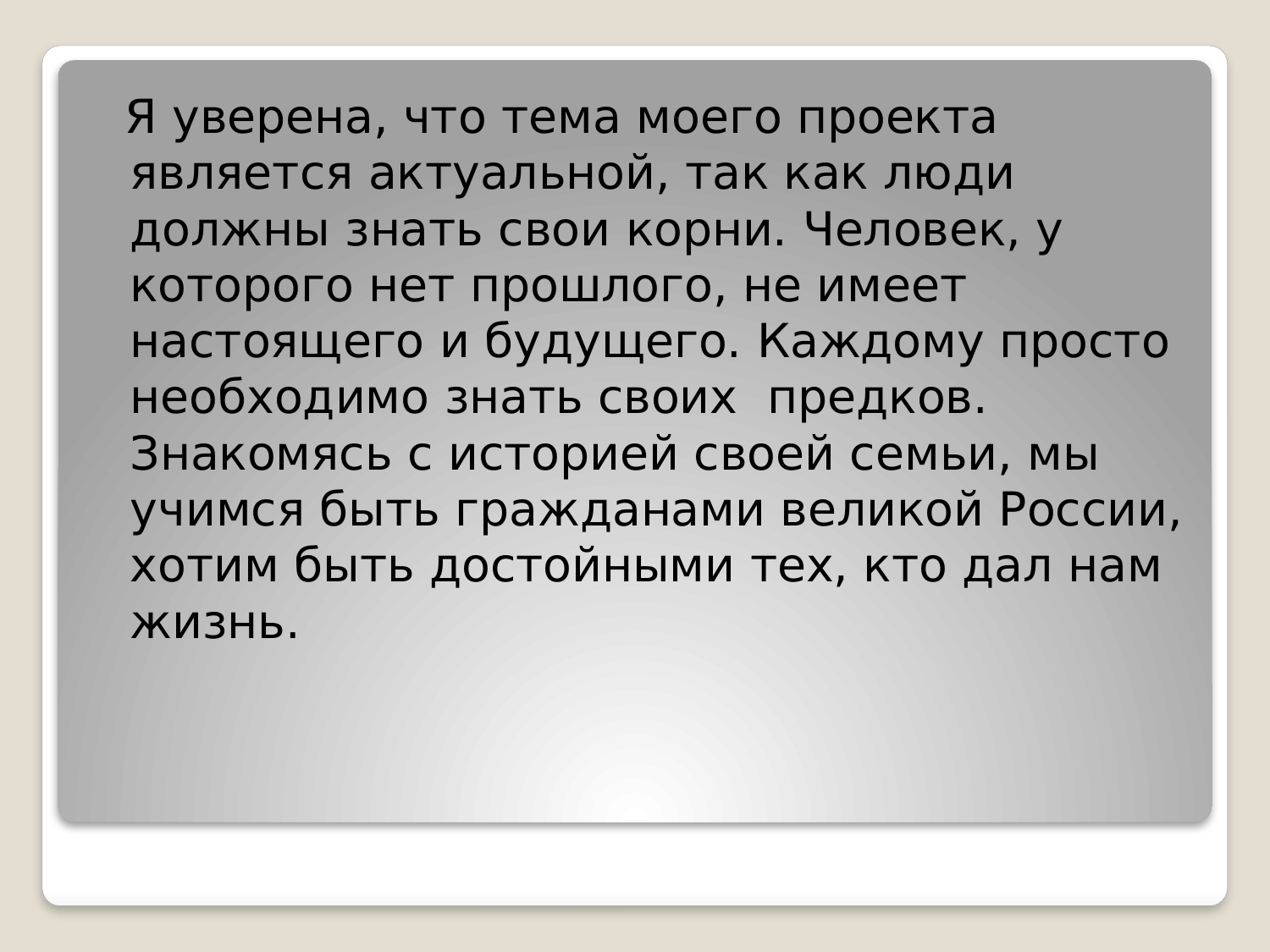

Я уверена, что тема моего проекта является актуальной, так как люди должны знать свои корни. Человек, у которого нет прошлого, не имеет настоящего и будущего. Каждому просто необходимо знать своих  предков. Знакомясь с историей своей семьи, мы учимся быть гражданами великой России, хотим быть достойными тех, кто дал нам жизнь.